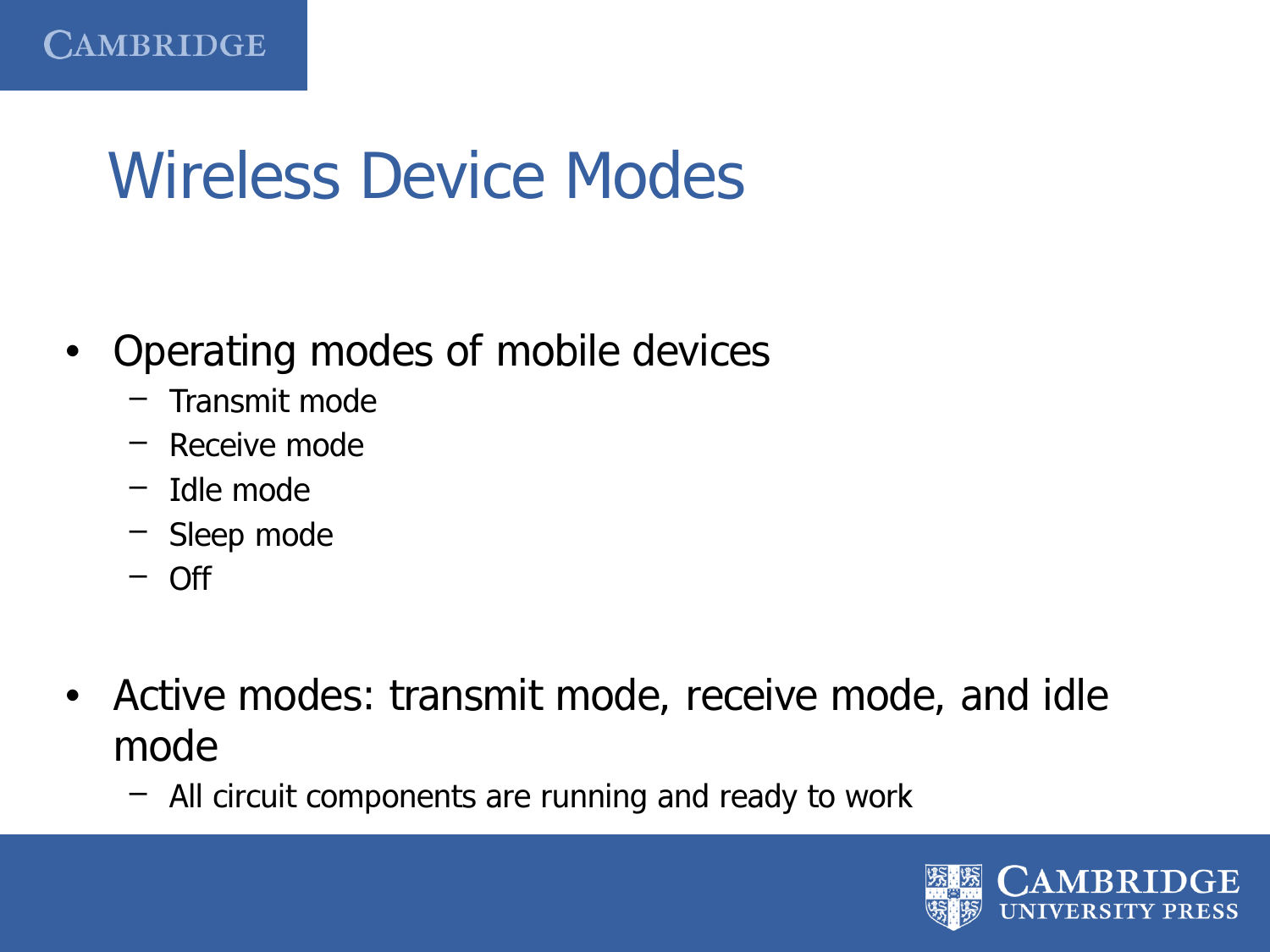

# Wireless Device Modes
Operating modes of mobile devices
Transmit mode
Receive mode
Idle mode
Sleep mode
Off

Active modes: transmit mode, receive mode, and idle mode
All circuit components are running and ready to work